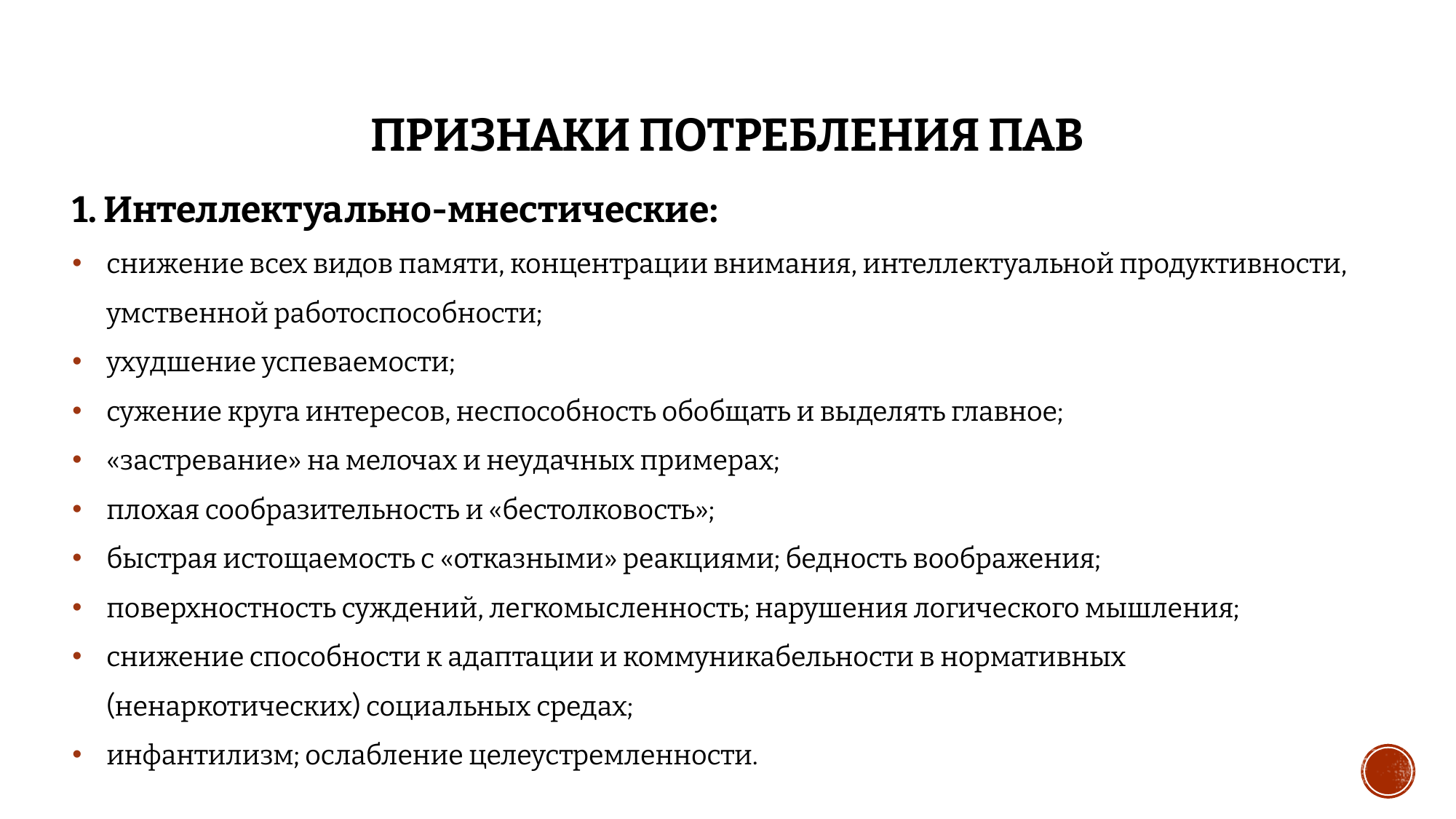

# Признаки потребления ПАВ
1. Интеллектуально-мнестические:
снижение всех видов памяти, концентрации внимания, интеллектуальной продуктивности, умственной работоспособности;
ухудшение успеваемости;
сужение круга интересов, неспособность обобщать и выделять главное;
«застревание» на мелочах и неудачных примерах;
плохая сообразительность и «бестолковость»;
быстрая истощаемость с «отказными» реакциями; бедность воображения;
поверхностность суждений, легкомысленность; нарушения логического мышления;
снижение способности к адаптации и коммуникабельности в нормативных (ненаркотических) социальных средах;
инфантилизм; ослабление целеустремленности.